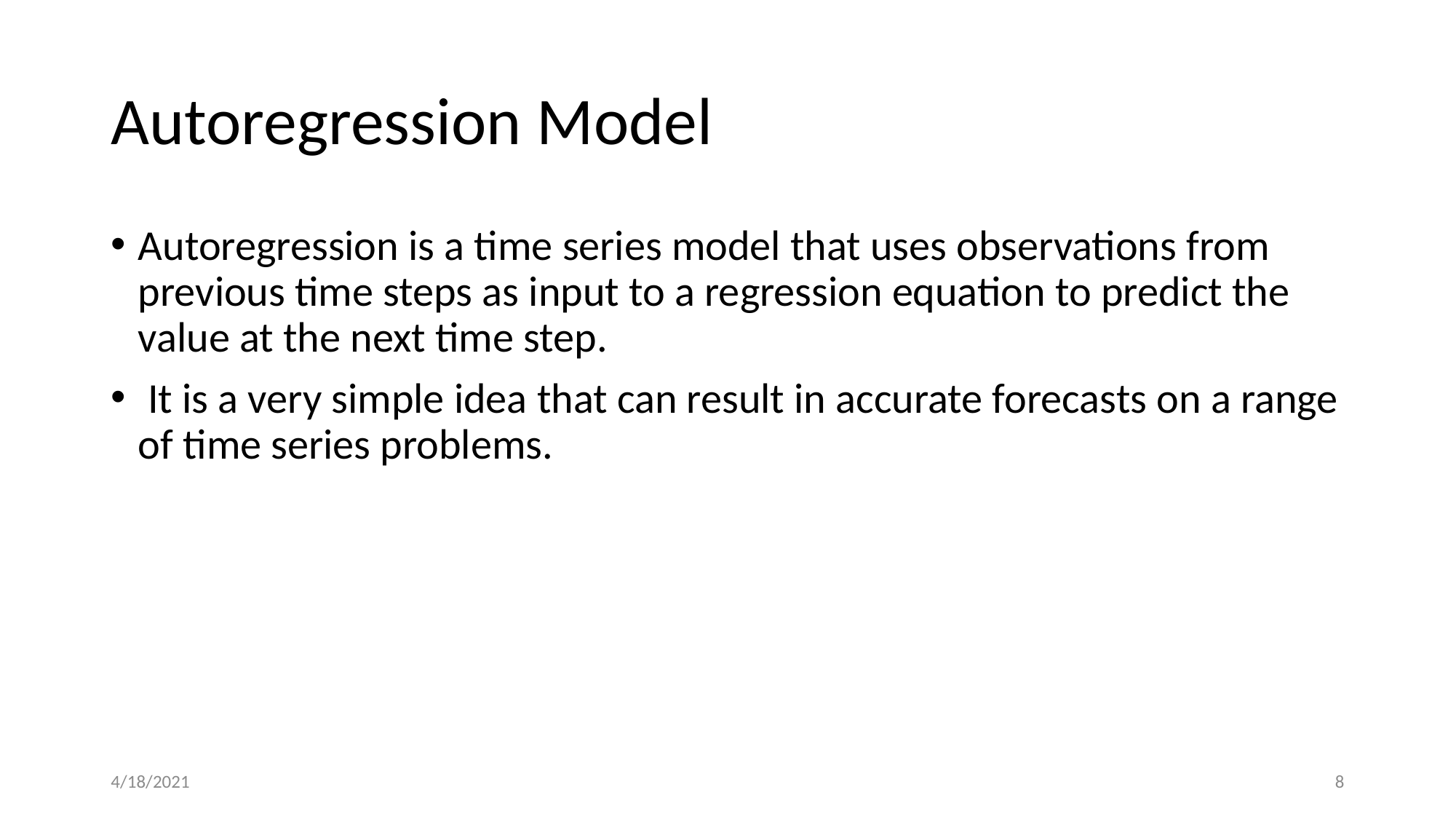

# Autoregression Model
Autoregression is a time series model that uses observations from previous time steps as input to a regression equation to predict the value at the next time step.
 It is a very simple idea that can result in accurate forecasts on a range of time series problems.
4/18/2021
8